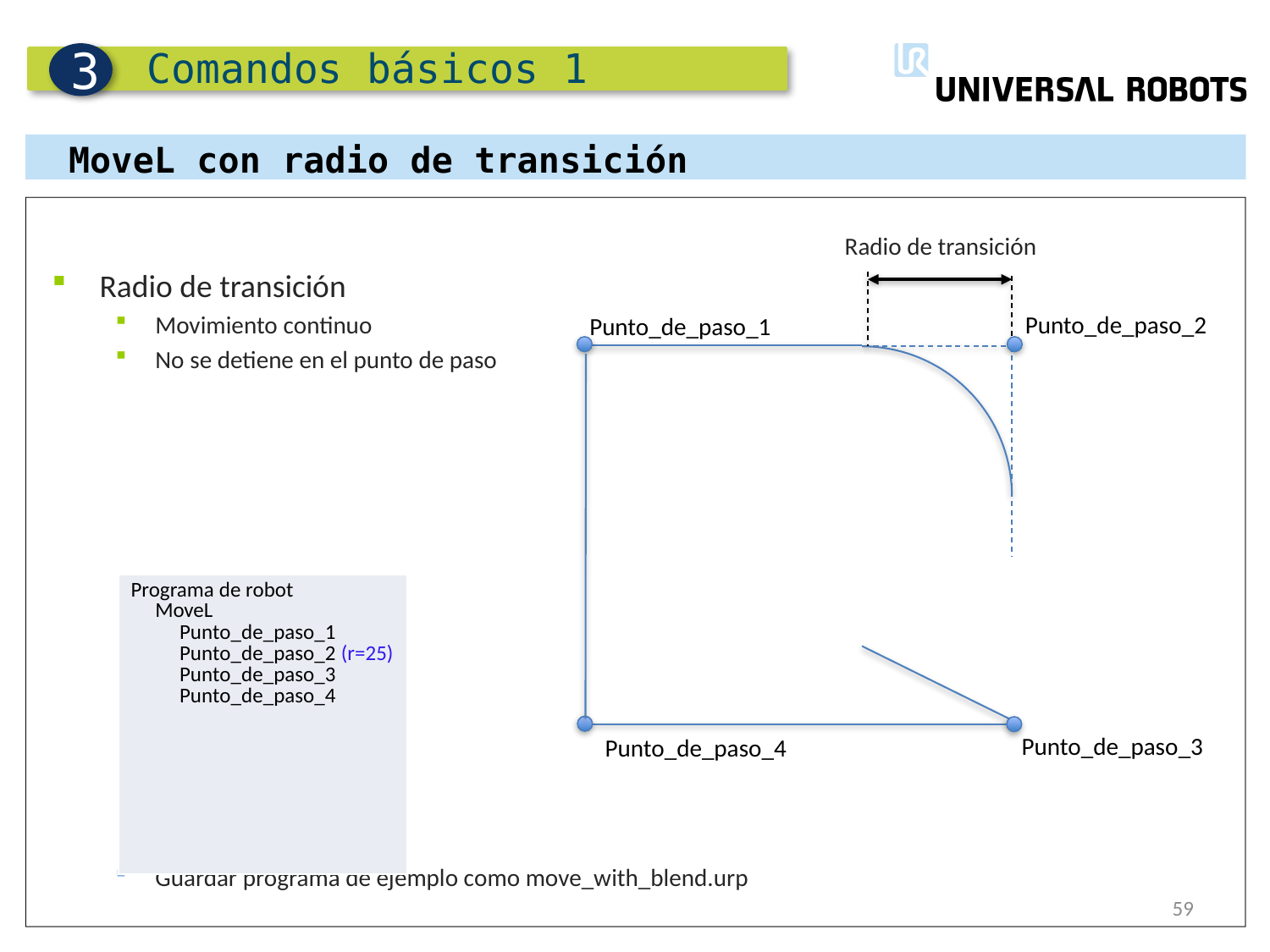

Comandos básicos 1

3

MoveL con radio de transición

Radio de transición
Movimiento continuo
No se detiene en el punto de paso

Guardar programa de ejemplo como move_with_blend.urp

Radio de transición
Punto_de_paso_2
Punto_de_paso_1

| Programa de robot MoveL Punto\_de\_paso\_1 Punto\_de\_paso\_2 (r=25) Punto\_de\_paso\_3 Punto\_de\_paso\_4 |
| --- |

Punto_de_paso_3
Punto_de_paso_4
59